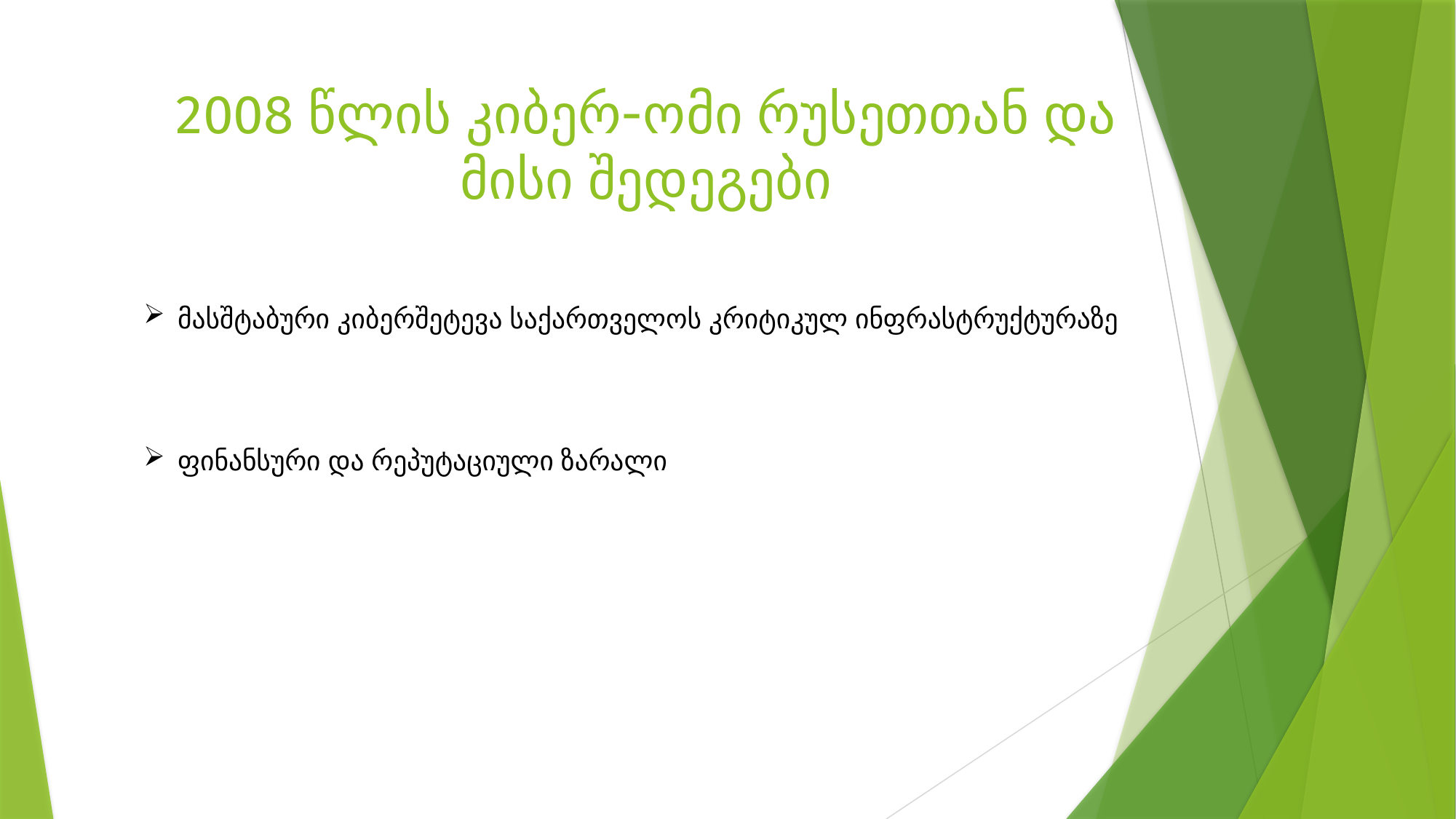

# 2008 წლის კიბერ-ომი რუსეთთან და მისი შედეგები
მასშტაბური კიბერშეტევა საქართველოს კრიტიკულ ინფრასტრუქტურაზე
ფინანსური და რეპუტაციული ზარალი